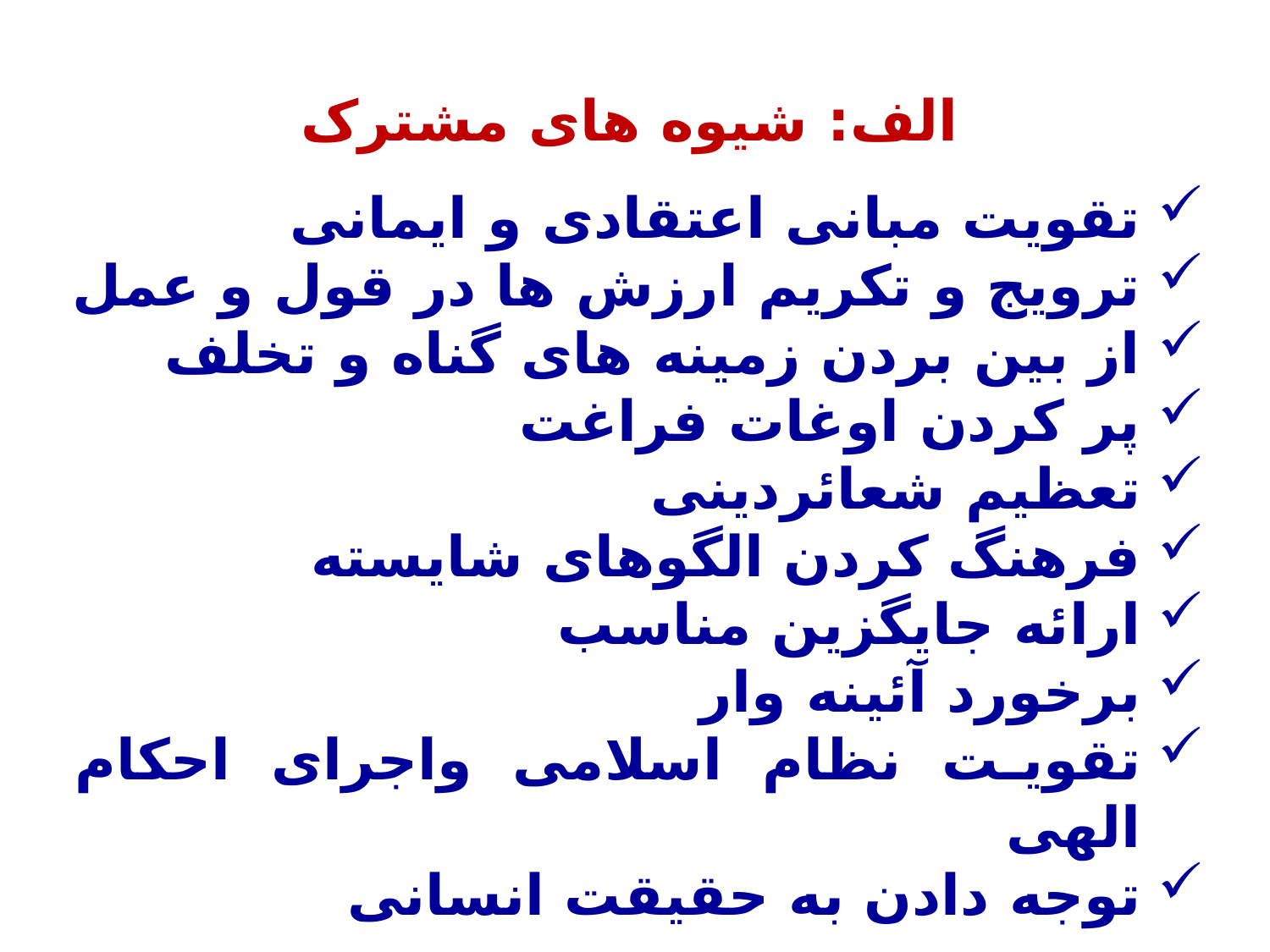

الف: شیوه های مشترک

تقویت مبانی اعتقادی و ایمانی
ترویج و تکریم ارزش ها در قول و عمل
از بین بردن زمینه های گناه و تخلف
پر کردن اوغات فراغت
تعظیم شعائردینی
فرهنگ کردن الگوهای شایسته
ارائه جایگزین مناسب
برخورد آئینه وار
تقویت نظام اسلامی واجرای احکام الهی
توجه دادن به حقیقت انسانی